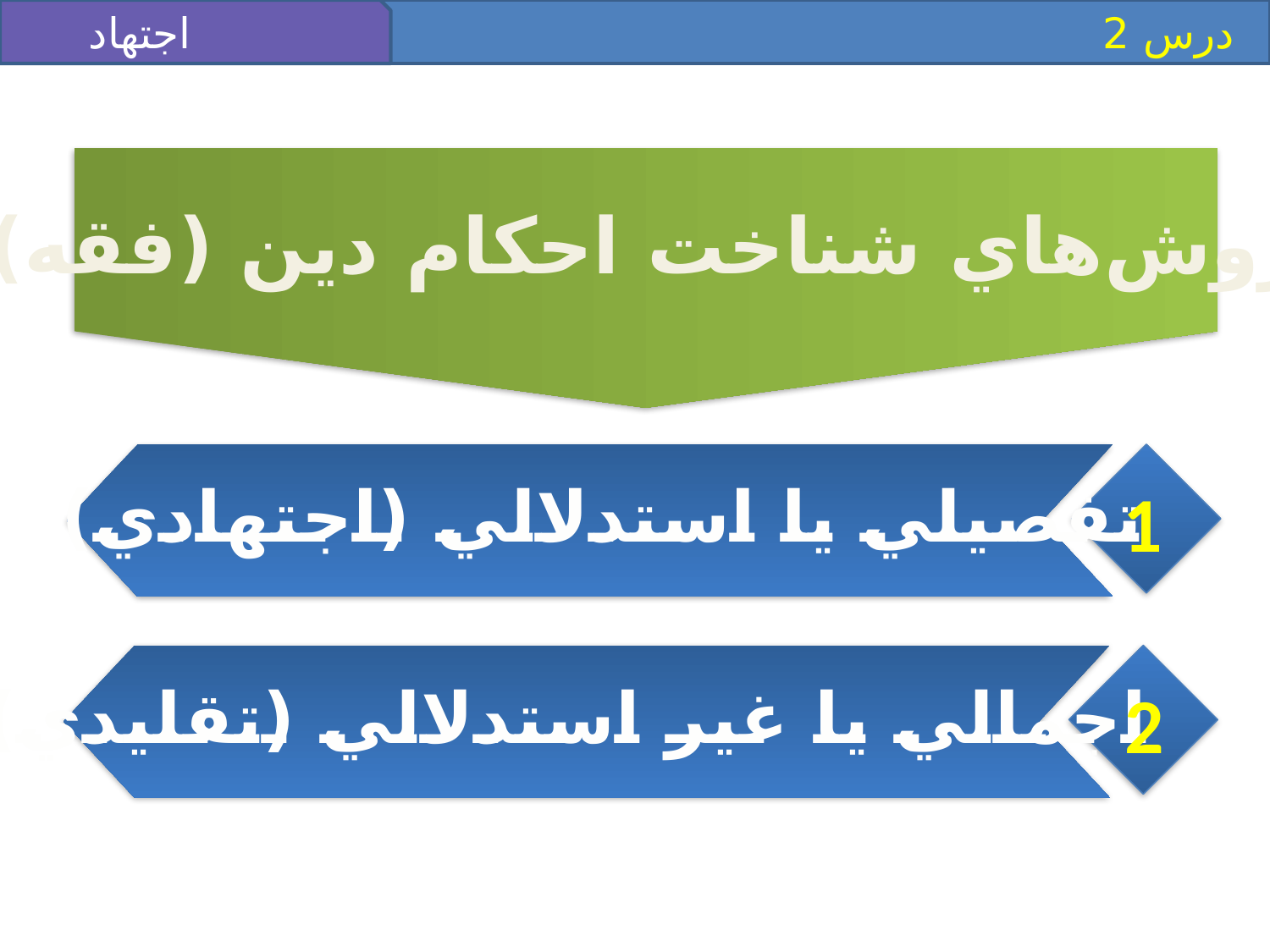

اجتهاد
 درس 2
روش‌هاي شناخت احکام دين (فقه)

تفصيلي يا استدلالي (اجتهادي)
1

اجمالي يا غير استدلالي (تقليدي)
2